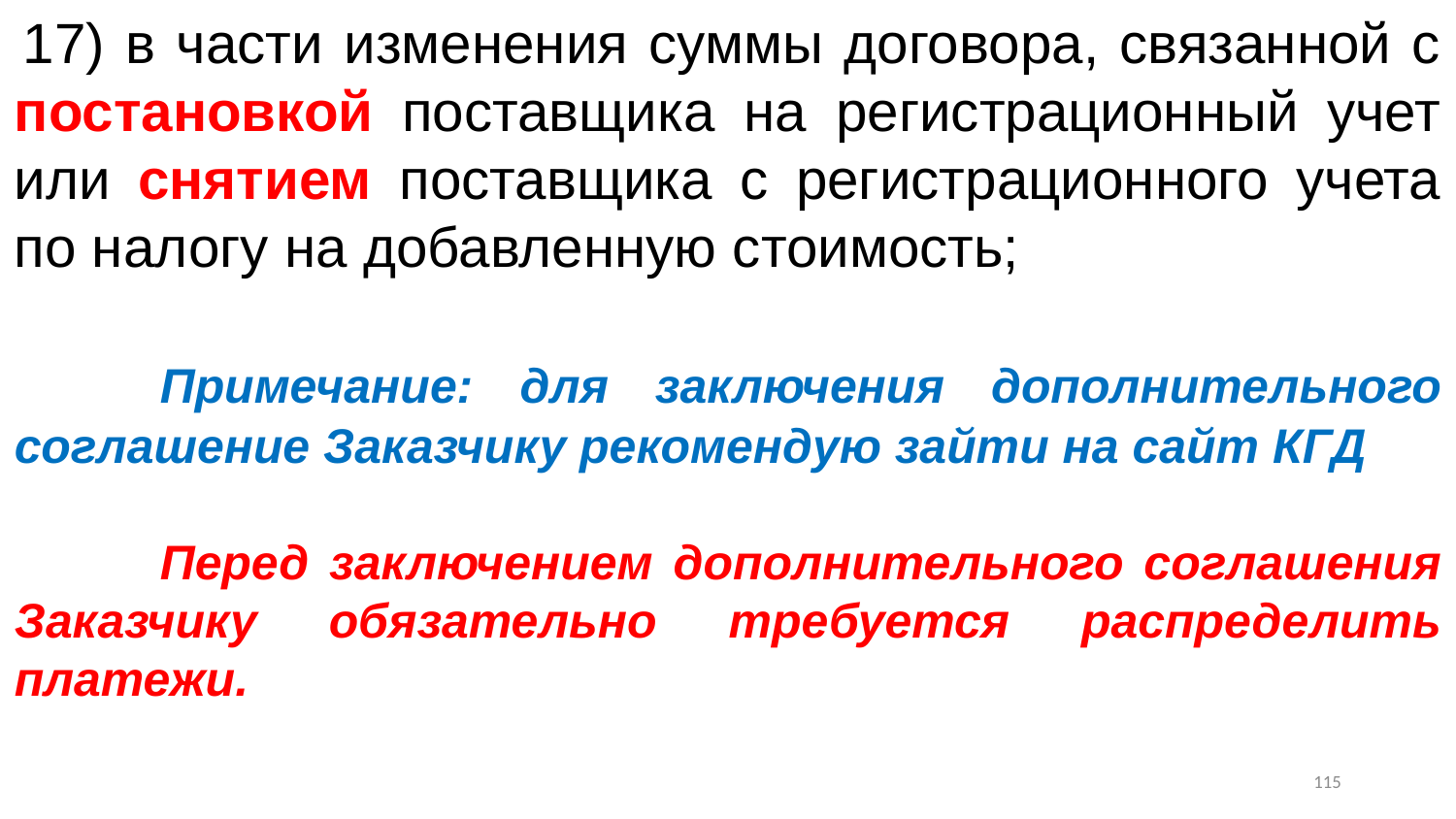

17) в части изменения суммы договора, связанной с постановкой поставщика на регистрационный учет или снятием поставщика с регистрационного учета по налогу на добавленную стоимость;

	Примечание: для заключения дополнительного соглашение Заказчику рекомендую зайти на сайт КГД

	Перед заключением дополнительного соглашения Заказчику обязательно требуется распределить платежи.

115